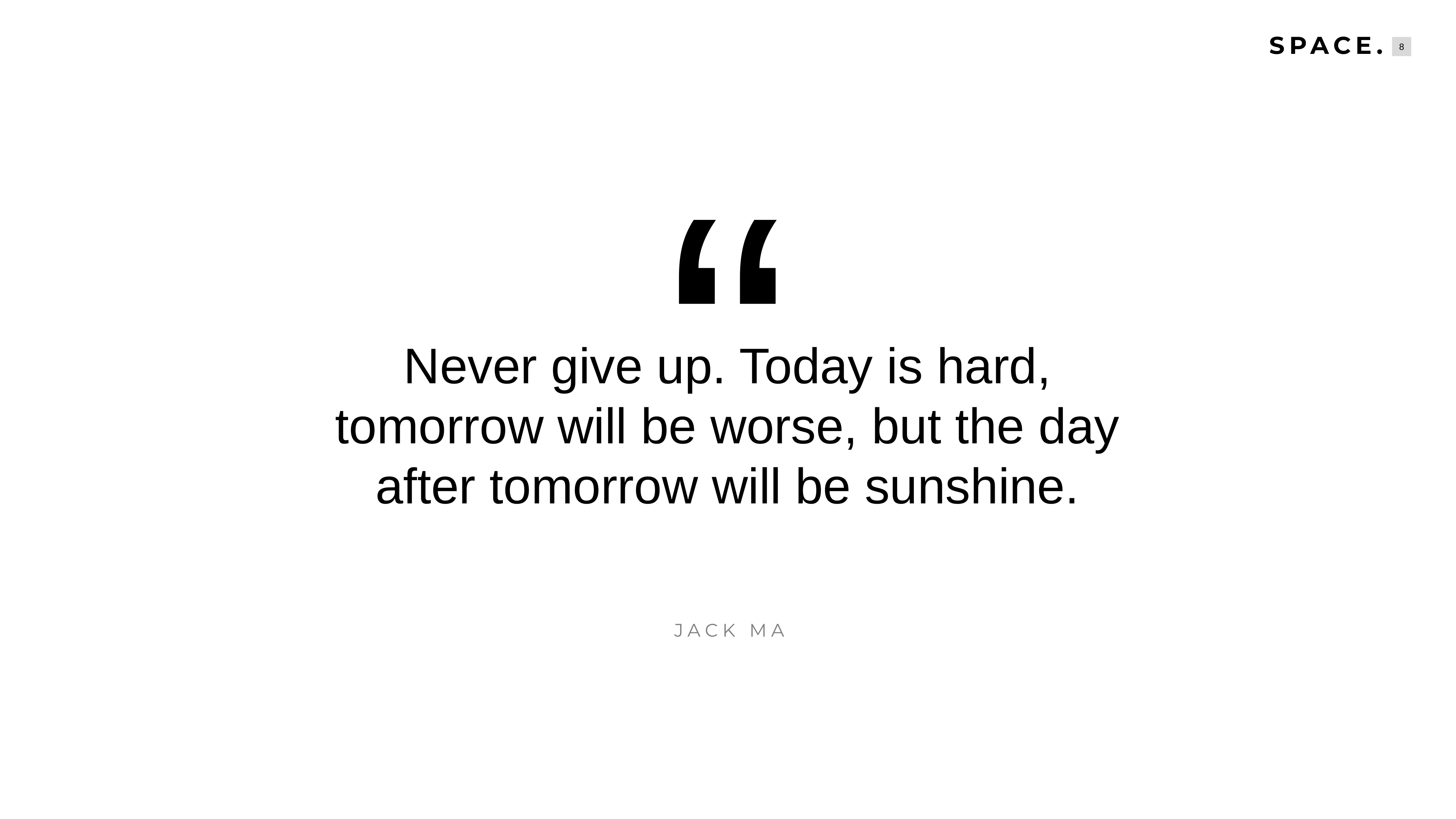

“
Never give up. Today is hard, tomorrow will be worse, but the day after tomorrow will be sunshine.
JACK MA